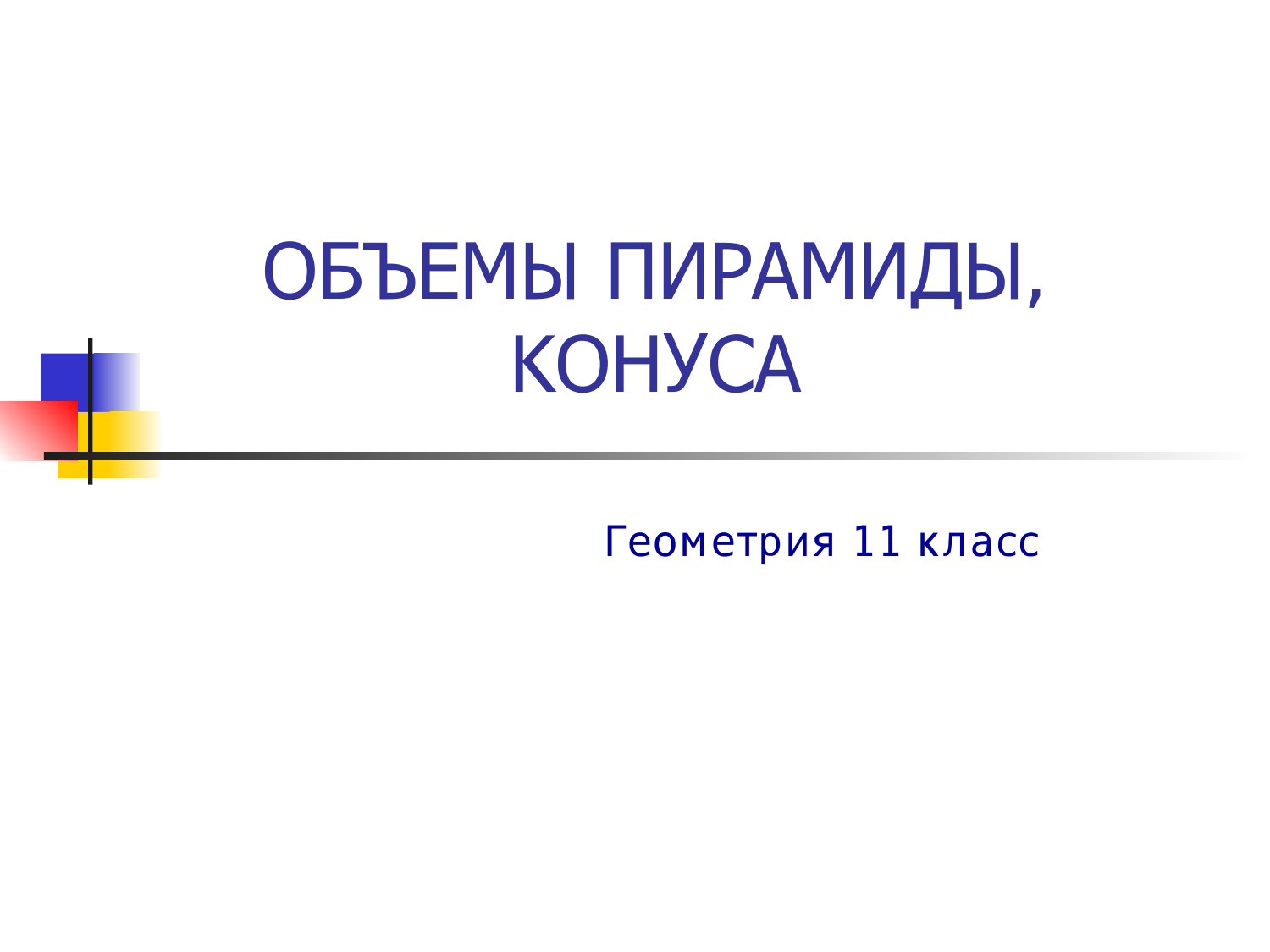

# ОБЪЕМЫ ПИРАМИДЫ, КОНУСА
Геометрия 11 класс